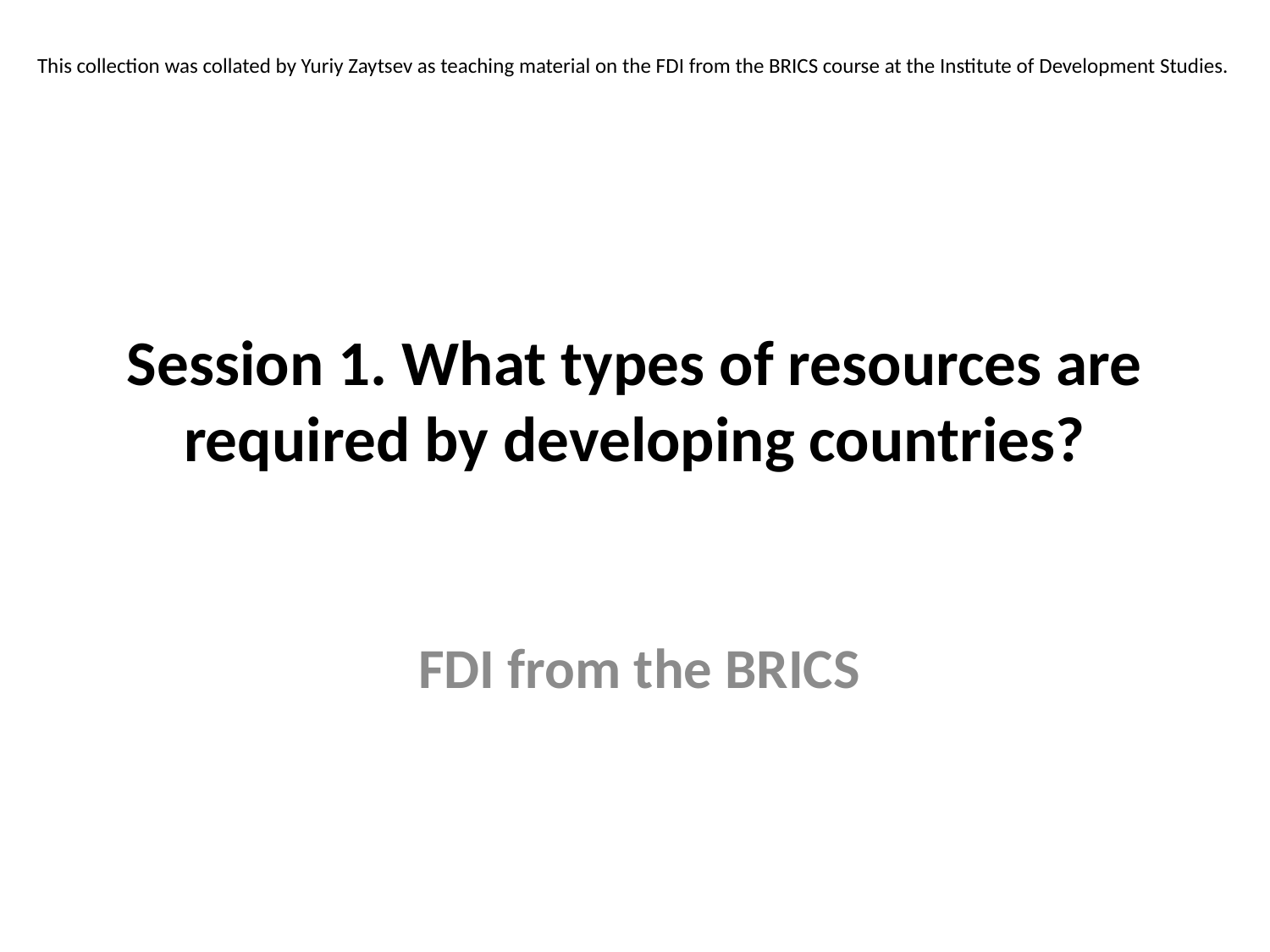

This collection was collated by Yuriy Zaytsev as teaching material on the FDI from the BRICS course at the Institute of Development Studies.
# Session 1. What types of resources are required by developing countries?
FDI from the BRICS